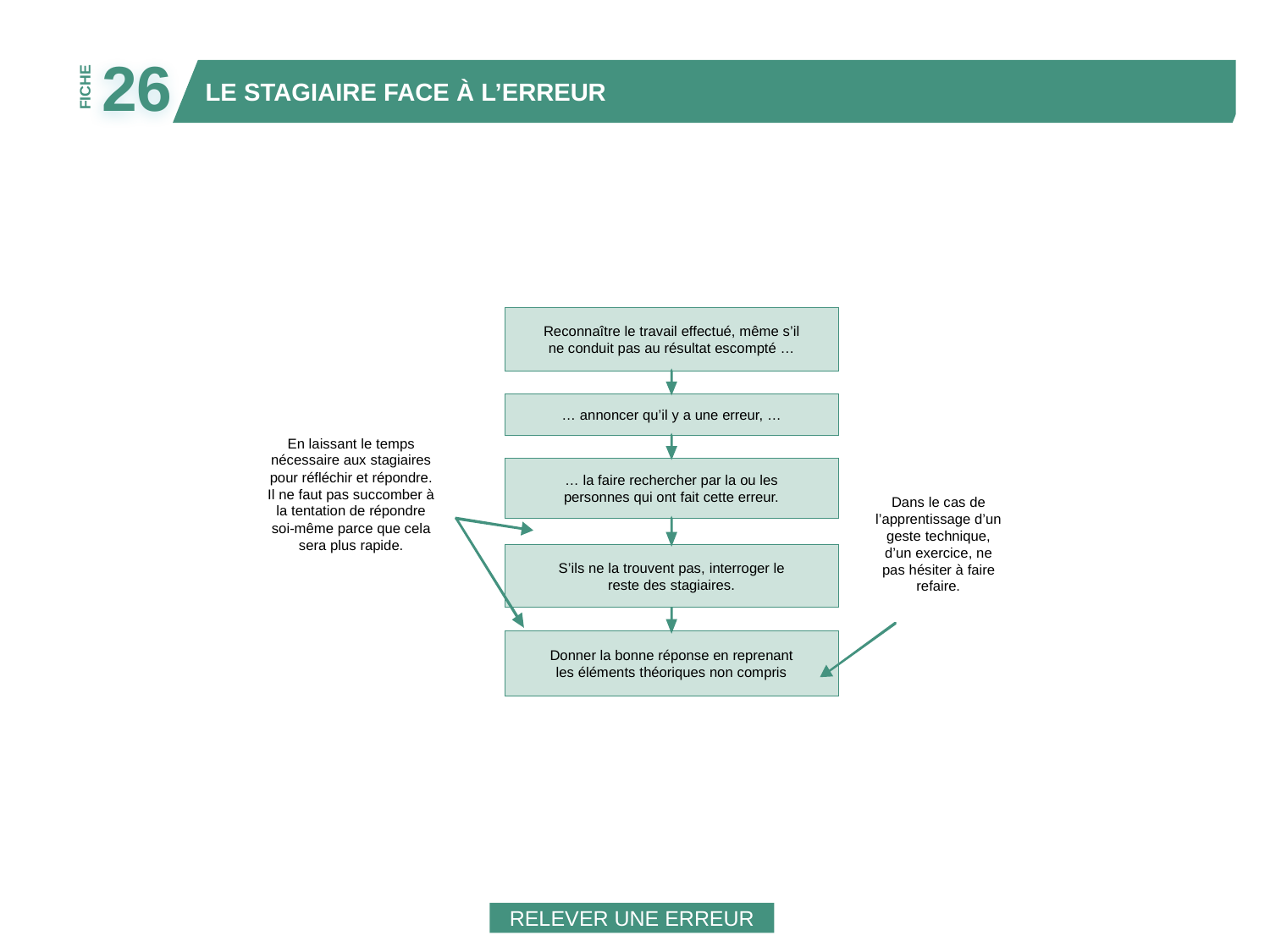

26

LE STAGIAIRE FACE À L’ERREUR
FICHE

Reconnaître le travail effectué, même s’il
ne conduit pas au résultat escompté …

… annoncer qu’il y a une erreur, …
En laissant le temps
nécessaire aux stagiaires
pour réfléchir et répondre.
Il ne faut pas succomber à
la tentation de répondre
soi-même parce que cela
sera plus rapide.

… la faire rechercher par la ou les
personnes qui ont fait cette erreur.
Dans le cas de
l’apprentissage d’un
geste technique,
d’un exercice, ne
pas hésiter à faire
refaire.

S’ils ne la trouvent pas, interroger le
reste des stagiaires.

Donner la bonne réponse en reprenant
les éléments théoriques non compris
RELEVER UNE ERREUR